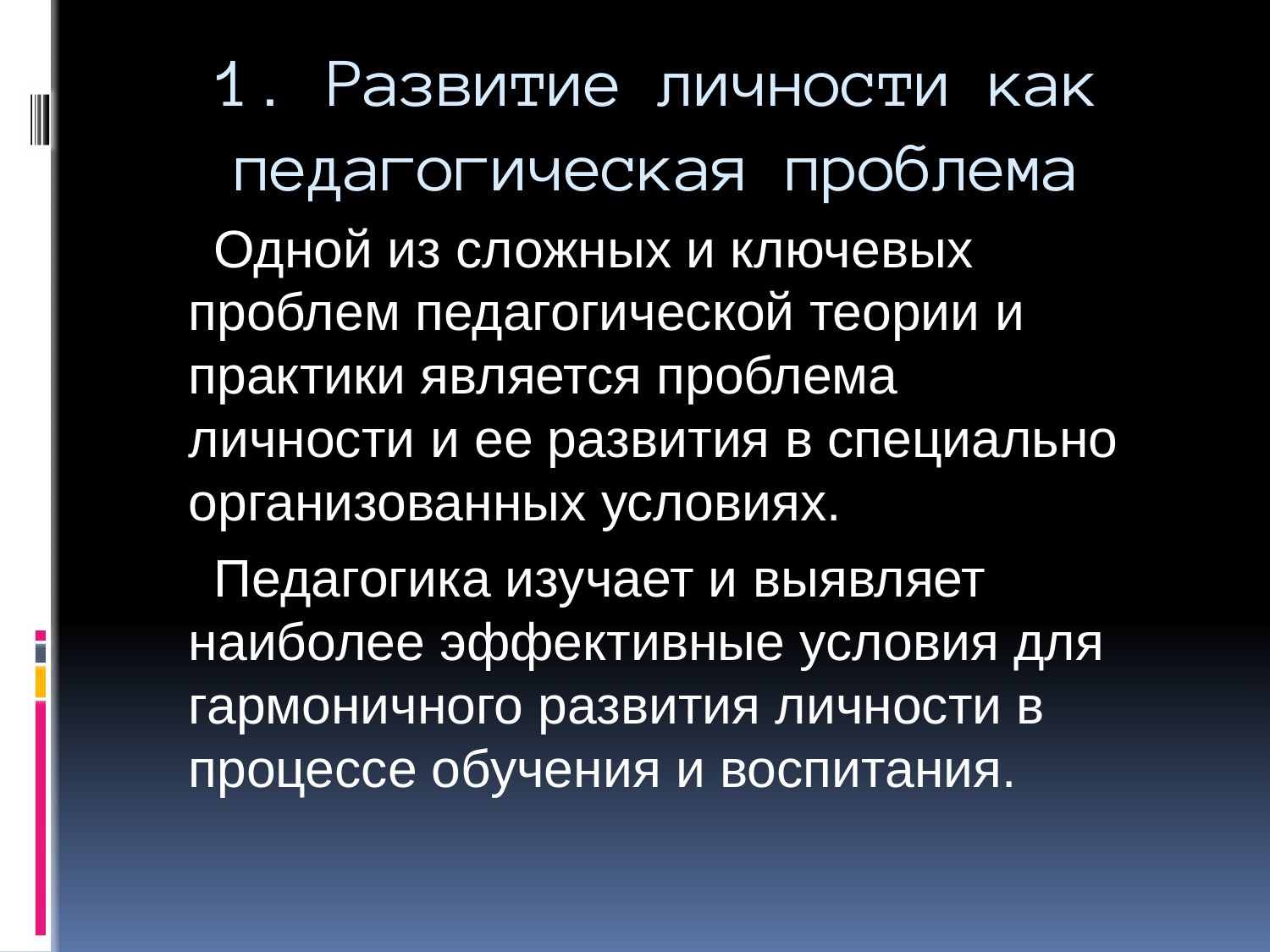

# 1. Развитие личности как педагогическая проблема
     Одной из сложных и ключевых проблем педагогической теории и практики является проблема личности и ее развития в специально организованных условиях.
     Педагогика изучает и выявляет наиболее эффективные условия для гармоничного развития личности в процессе обучения и воспитания.